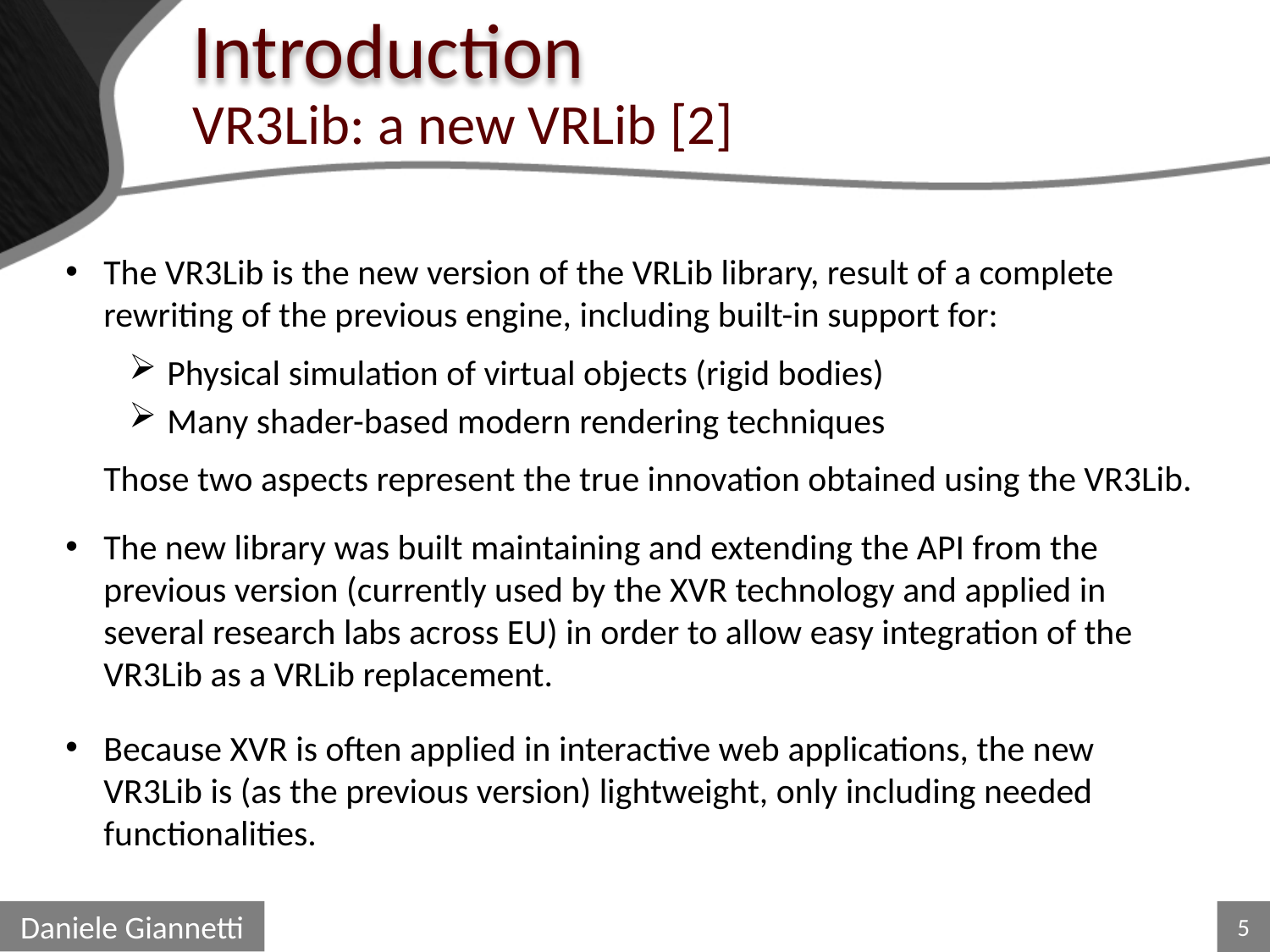

# Introduction
VR3Lib: a new VRLib [2]
The VR3Lib is the new version of the VRLib library, result of a complete rewriting of the previous engine, including built-in support for:
Physical simulation of virtual objects (rigid bodies)
Many shader-based modern rendering techniques
	Those two aspects represent the true innovation obtained using the VR3Lib.

The new library was built maintaining and extending the API from the previous version (currently used by the XVR technology and applied in several research labs across EU) in order to allow easy integration of the VR3Lib as a VRLib replacement.

Because XVR is often applied in interactive web applications, the new VR3Lib is (as the previous version) lightweight, only including needed functionalities.

Daniele Giannetti
5